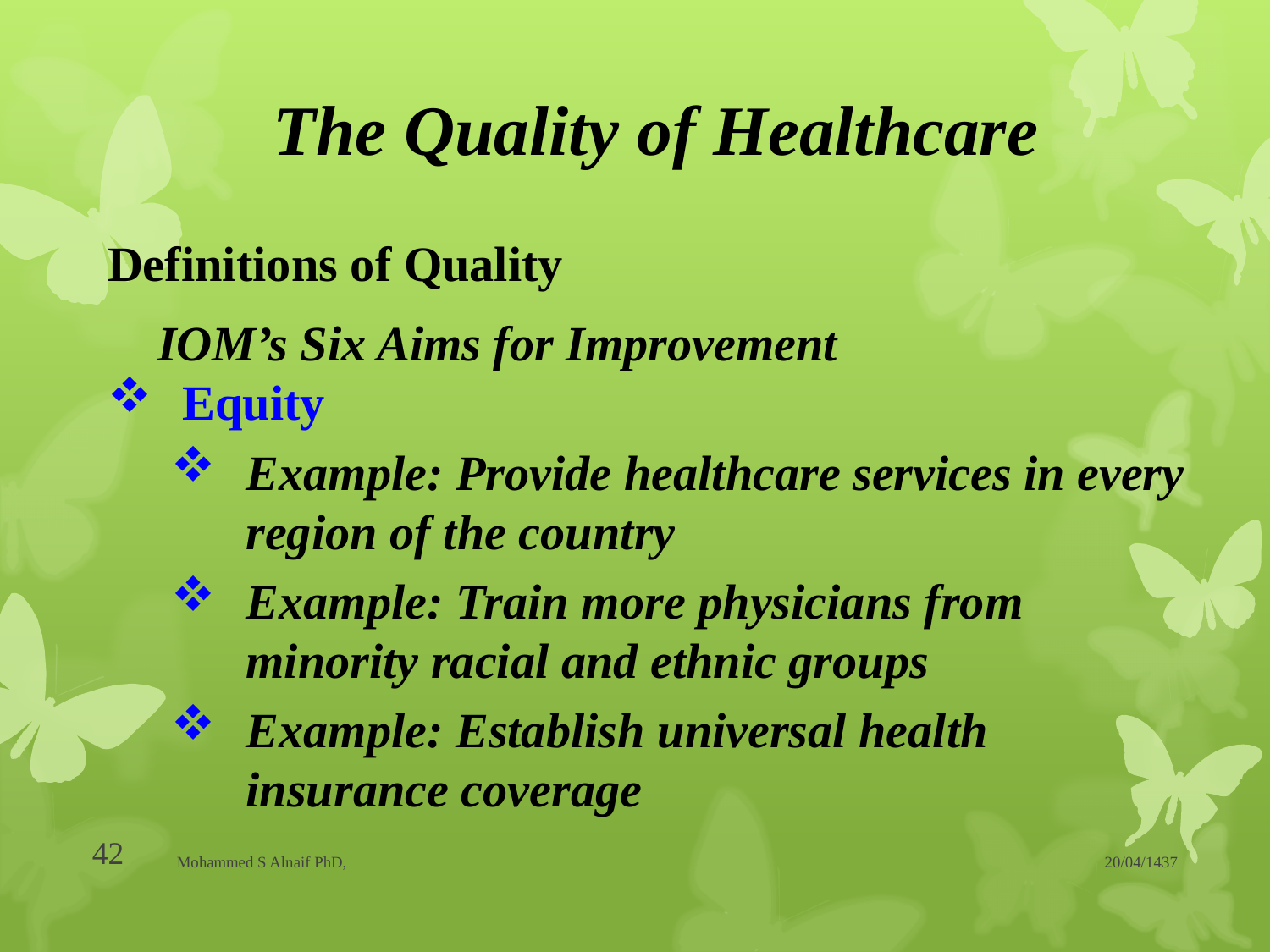

# The Quality of Healthcare
Definitions of Quality
IOM’s Six Aims for Improvement
Equity
Example: Provide healthcare services in every region of the country
Example: Train more physicians from minority racial and ethnic groups
Example: Establish universal health insurance coverage
42
Mohammed S Alnaif PhD,
20/04/1437